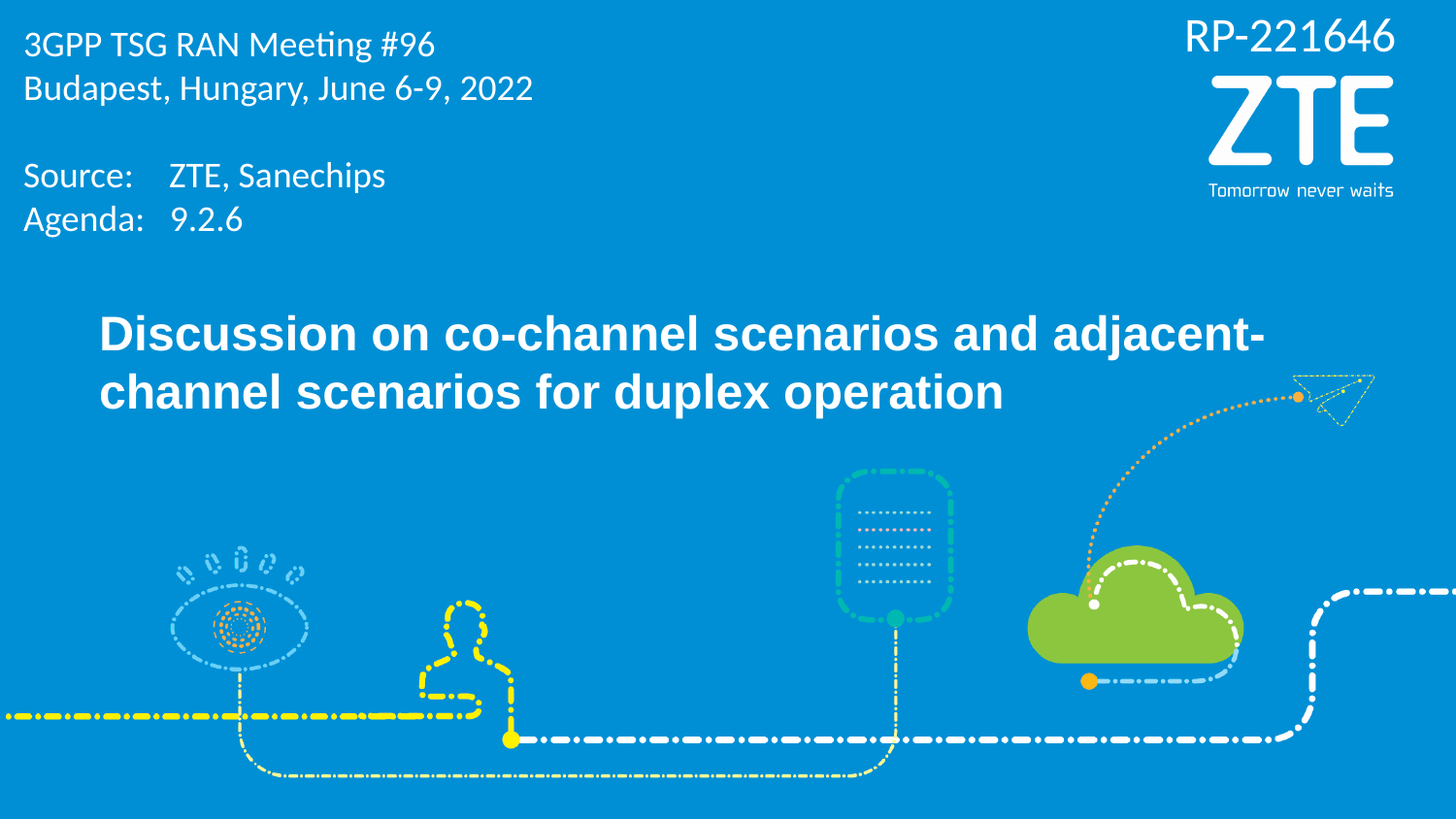

RP-221646
3GPP TSG RAN Meeting #96
Budapest, Hungary, June 6-9, 2022

Source: 	ZTE, Sanechips
Agenda:   9.2.6

# Discussion on co-channel scenarios and adjacent-channel scenarios for duplex operation